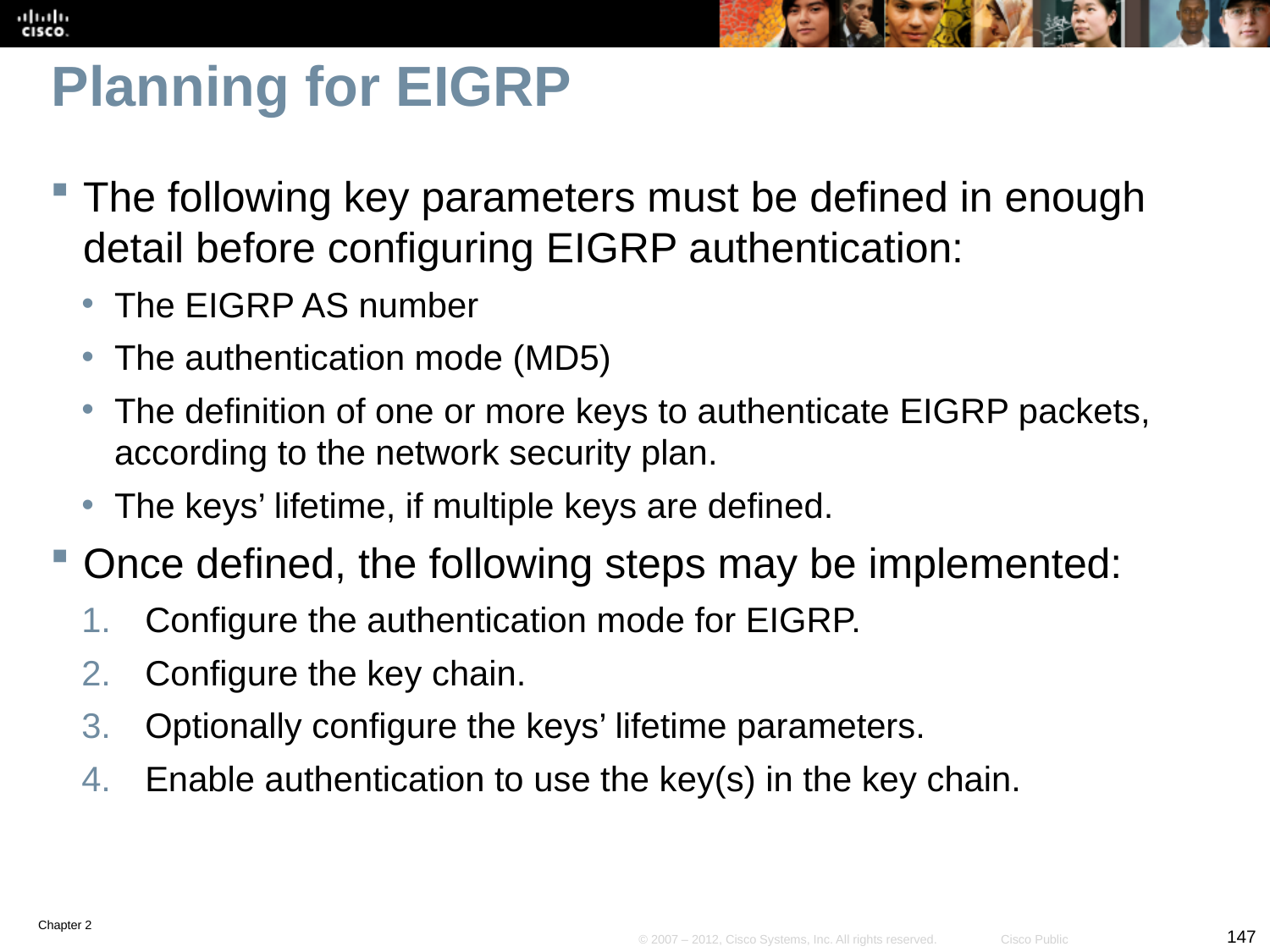

# Planning for EIGRP
The following key parameters must be defined in enough detail before configuring EIGRP authentication:
The EIGRP AS number
The authentication mode (MD5)
The definition of one or more keys to authenticate EIGRP packets, according to the network security plan.
The keys’ lifetime, if multiple keys are defined.
Once defined, the following steps may be implemented:
Configure the authentication mode for EIGRP.
Configure the key chain.
Optionally configure the keys’ lifetime parameters.
Enable authentication to use the key(s) in the key chain.